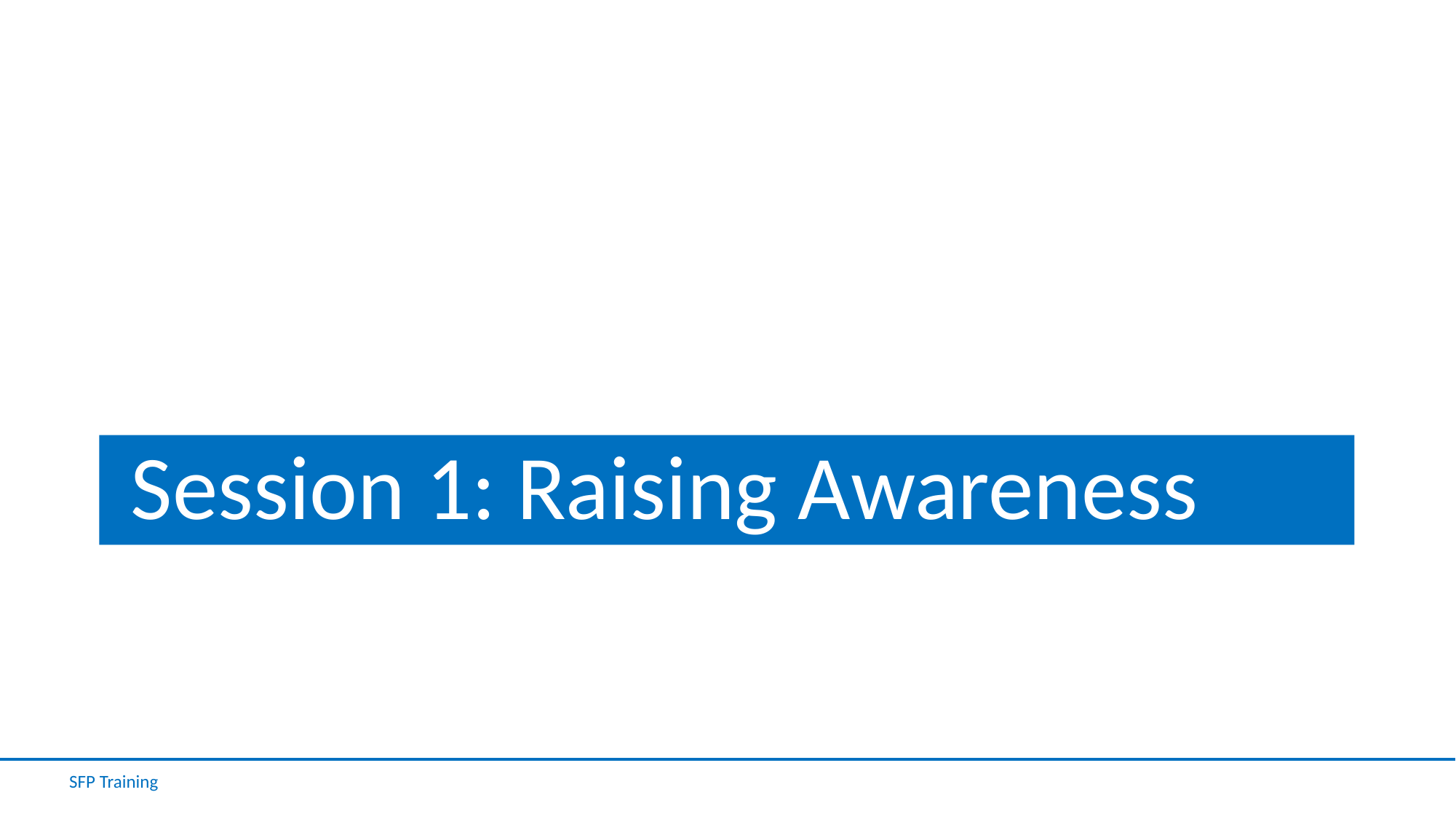

# Session 1: Raising Awareness

SFP Training